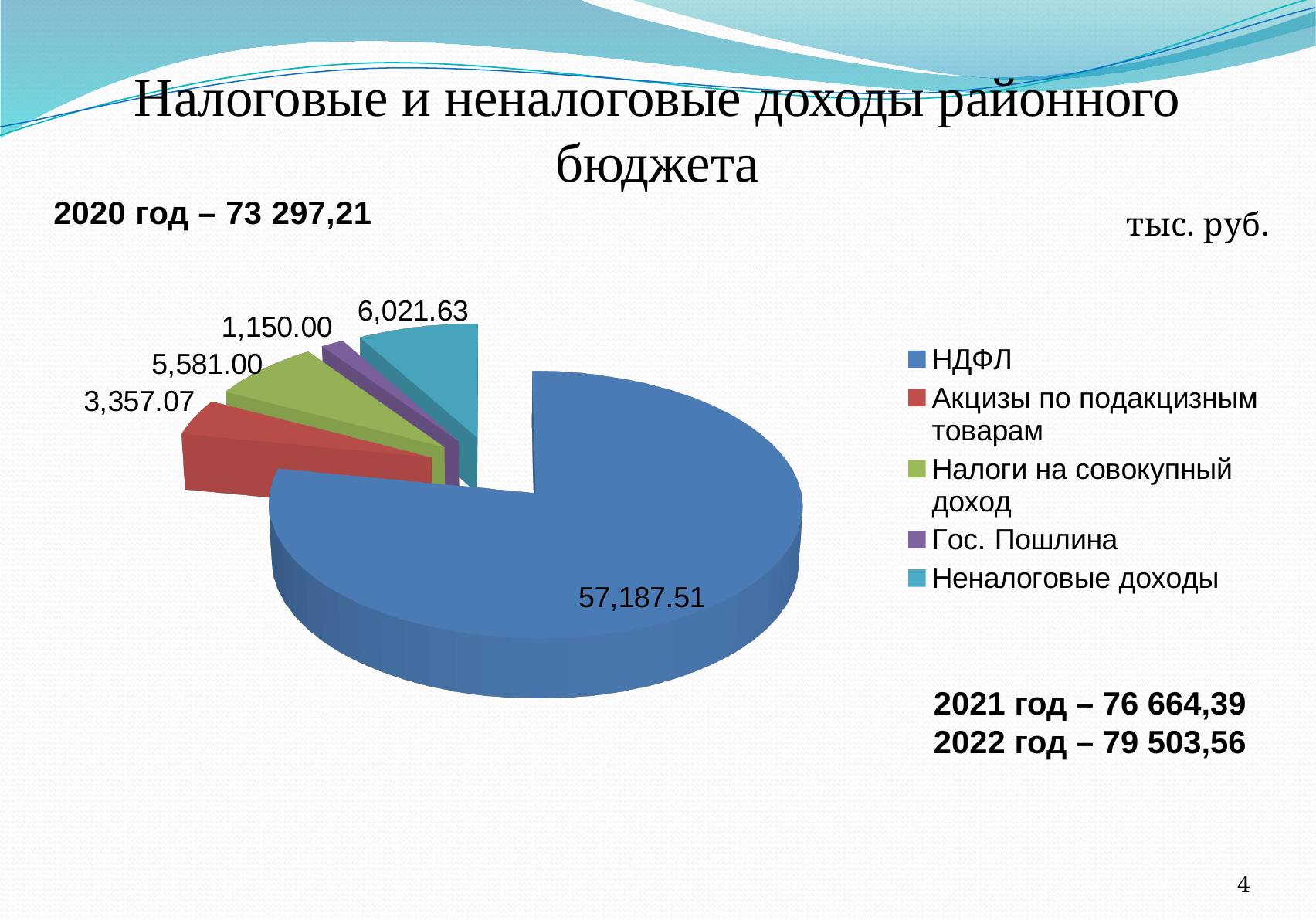

# Налоговые и неналоговые доходы районного бюджета

[unsupported chart]

2021 год – 76 664,39
2022 год – 79 503,56
4